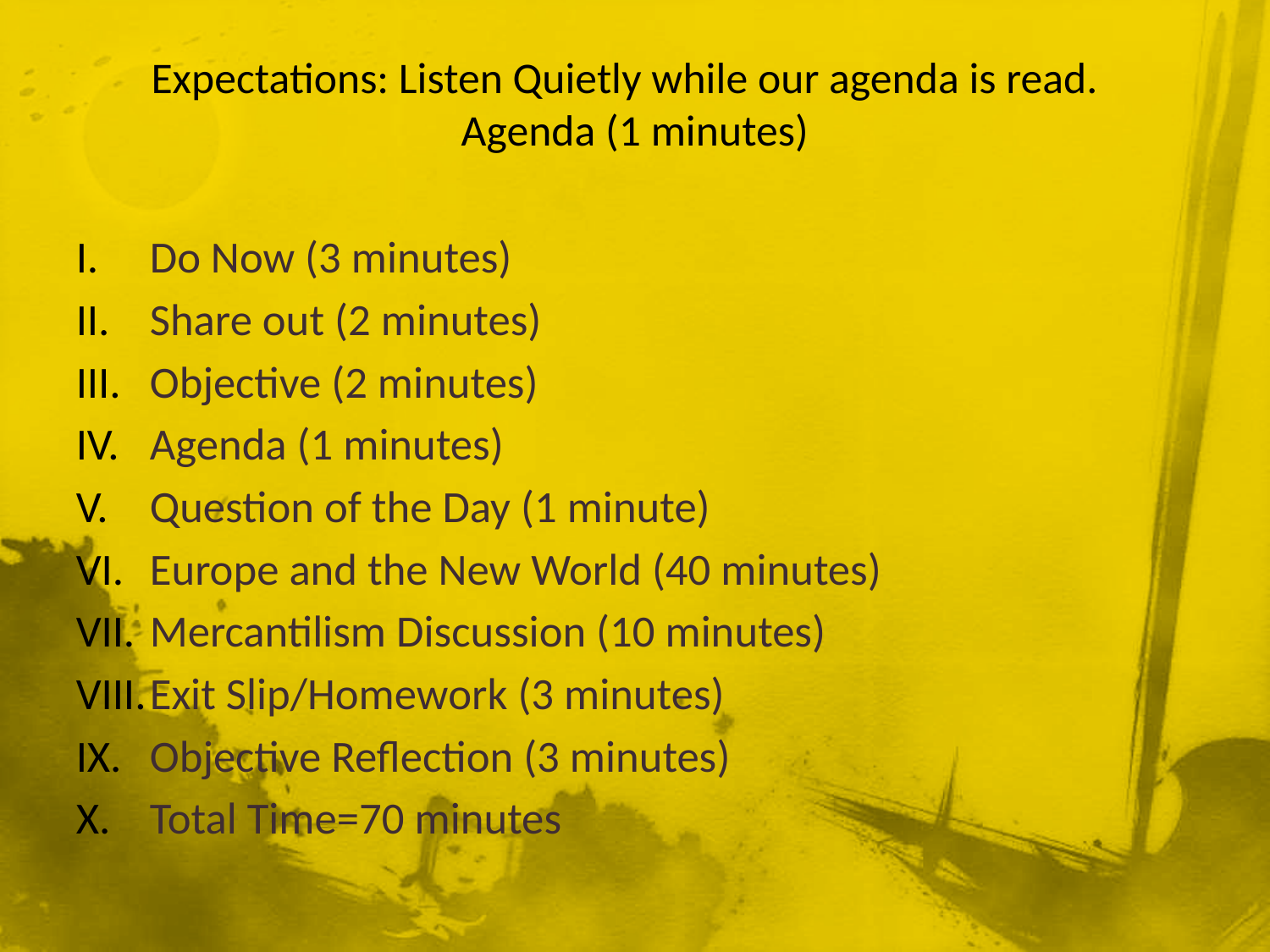

# Expectations: Listen Quietly while our agenda is read. Agenda (1 minutes)
Do Now (3 minutes)
Share out (2 minutes)
Objective (2 minutes)
Agenda (1 minutes)
Question of the Day (1 minute)
Europe and the New World (40 minutes)
Mercantilism Discussion (10 minutes)
Exit Slip/Homework (3 minutes)
Objective Reflection (3 minutes)
Total Time=70 minutes